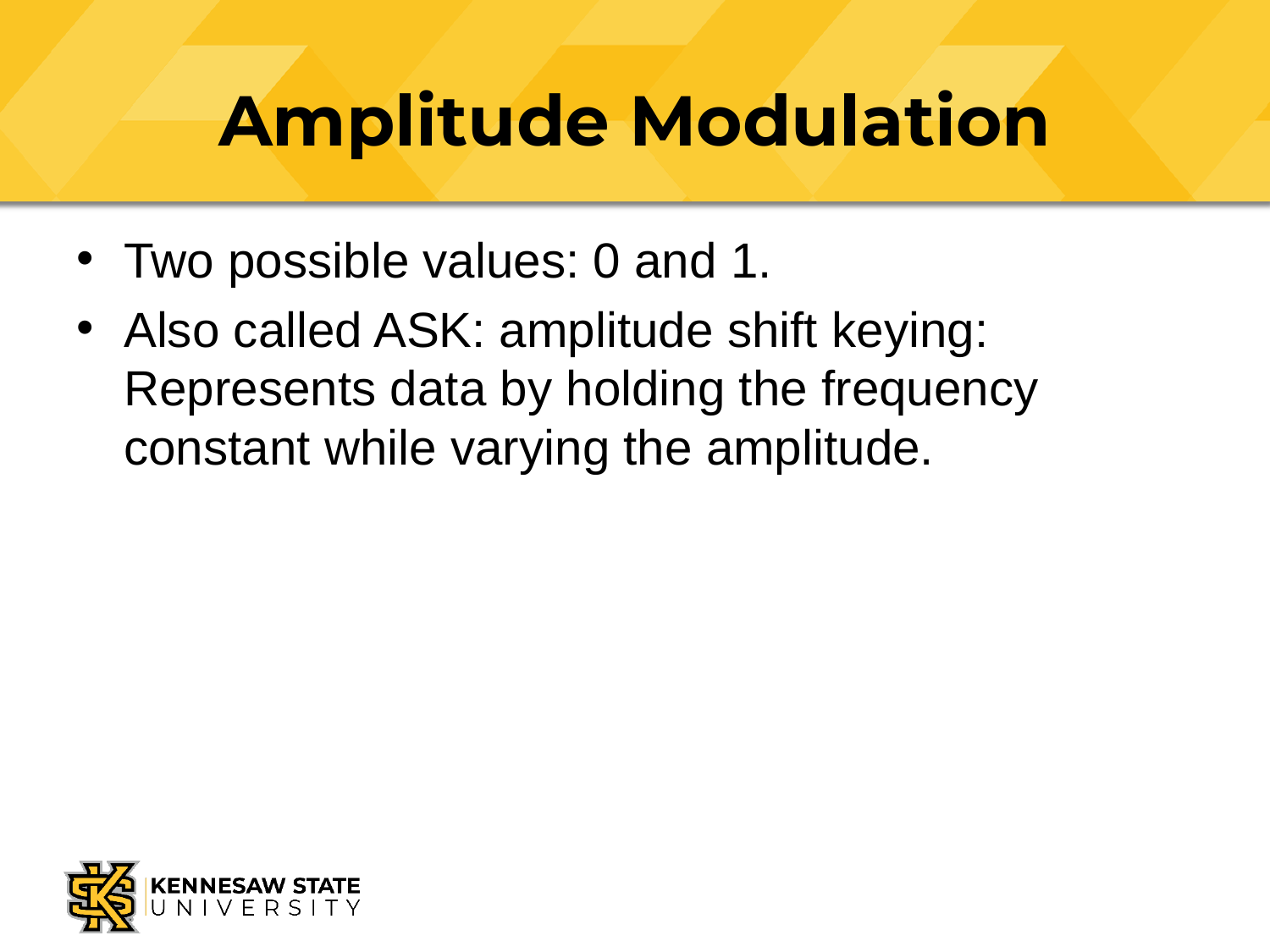

# Amplitude Modulation
Two possible values: 0 and 1.
Also called ASK: amplitude shift keying: Represents data by holding the frequency constant while varying the amplitude.